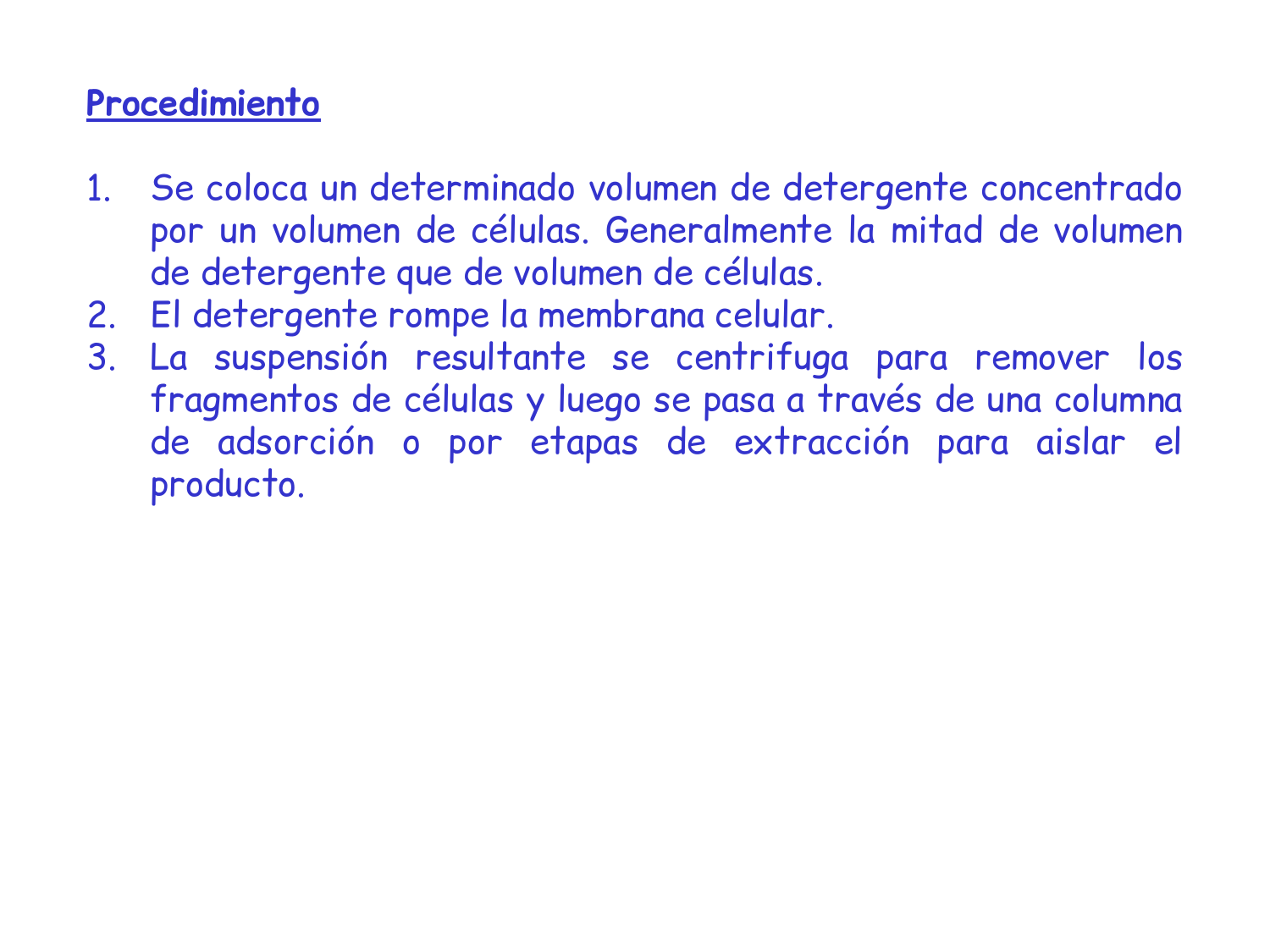

Procedimiento

Se coloca un determinado volumen de detergente concentrado por un volumen de células. Generalmente la mitad de volumen de detergente que de volumen de células.
El detergente rompe la membrana celular.
La suspensión resultante se centrifuga para remover los fragmentos de células y luego se pasa a través de una columna de adsorción o por etapas de extracción para aislar el producto.